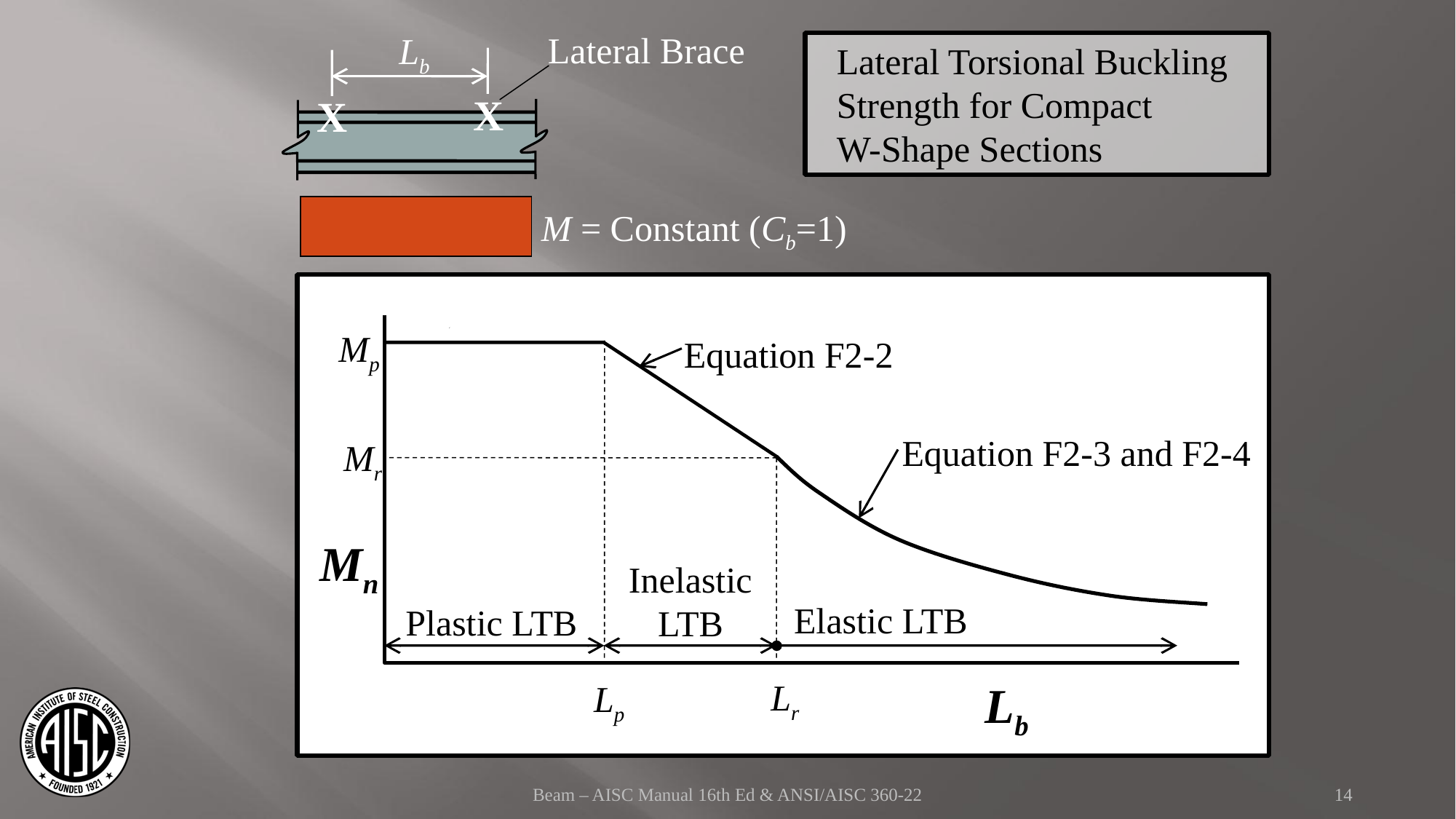

Lateral Brace
Lb
Lateral Torsional Buckling
Strength for Compact
W-Shape Sections

X
X

M = Constant (Cb=1)

Mp
Equation F2-2

Equation F2-3 and F2-4
Mr

Mn
Inelastic LTB

Elastic LTB
Plastic LTB

Lr
Lb
Lp
Beam – AISC Manual 16th Ed & ANSI/AISC 360-22
14